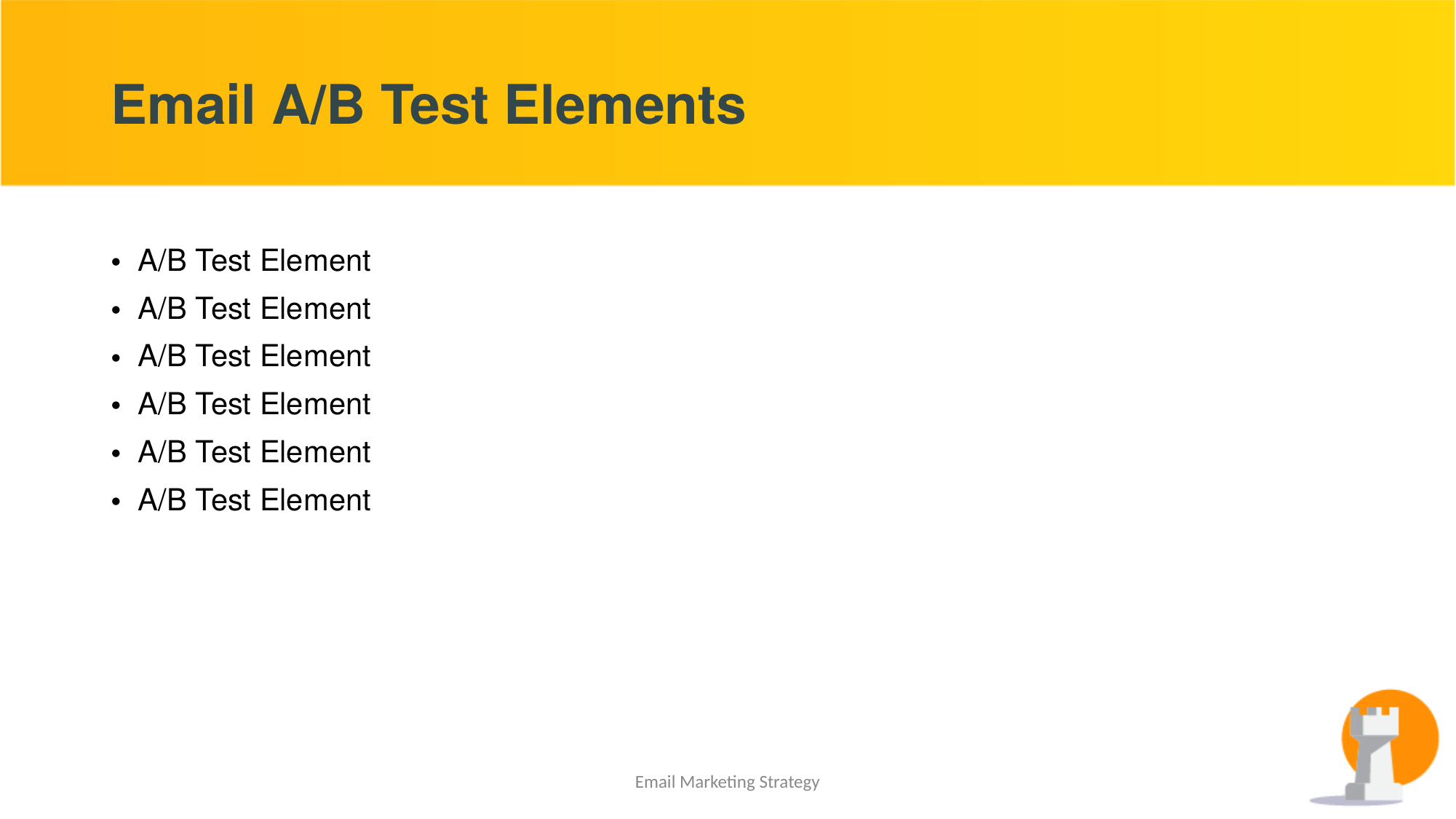

# Email A/B Test Elements
A/B Test Element
A/B Test Element
A/B Test Element
A/B Test Element
A/B Test Element
A/B Test Element

Email Marketing Strategy